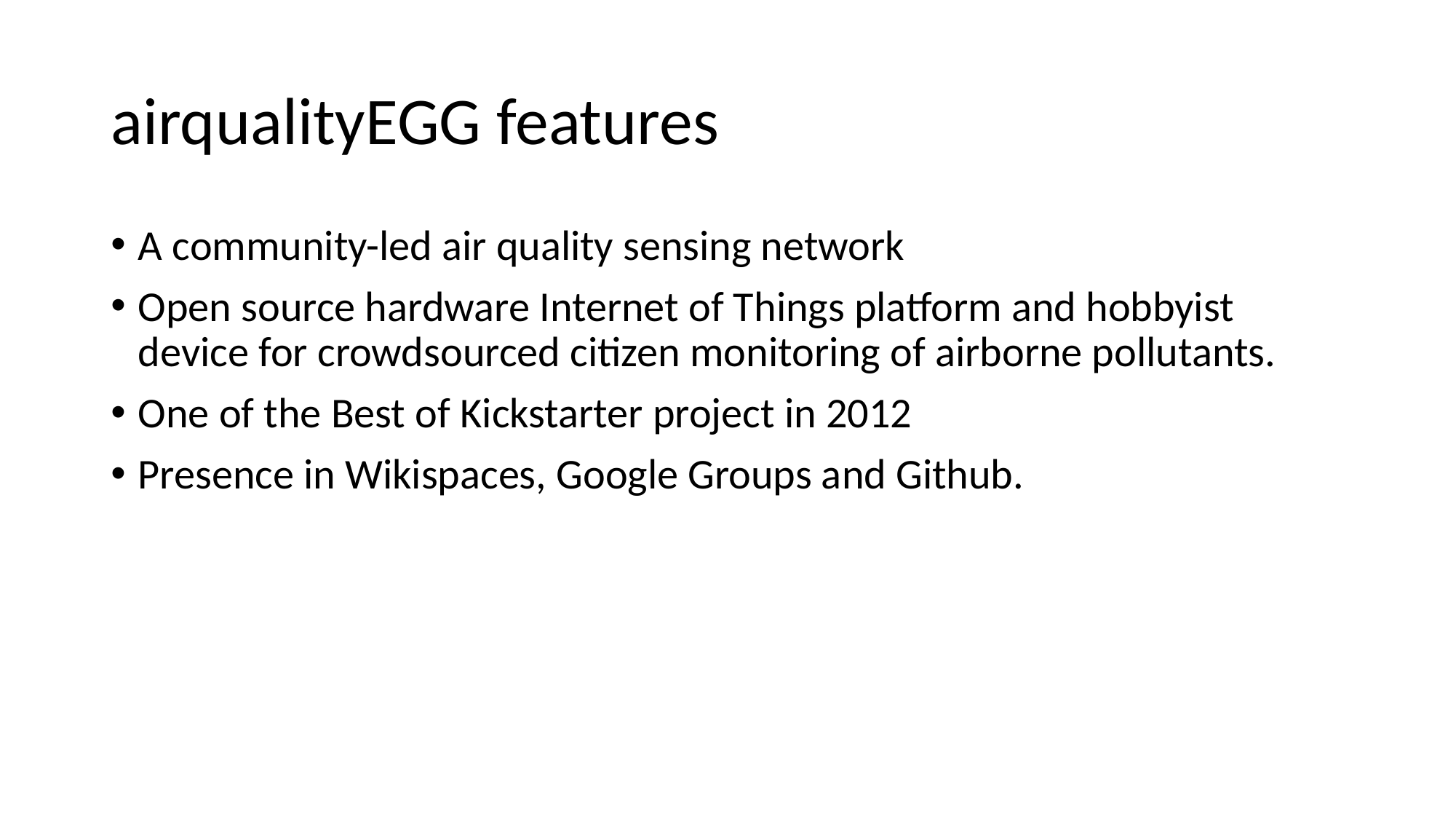

# airqualityEGG features
A community-led air quality sensing network
Open source hardware Internet of Things platform and hobbyist device for crowdsourced citizen monitoring of airborne pollutants.
One of the Best of Kickstarter project in 2012
Presence in Wikispaces, Google Groups and Github.